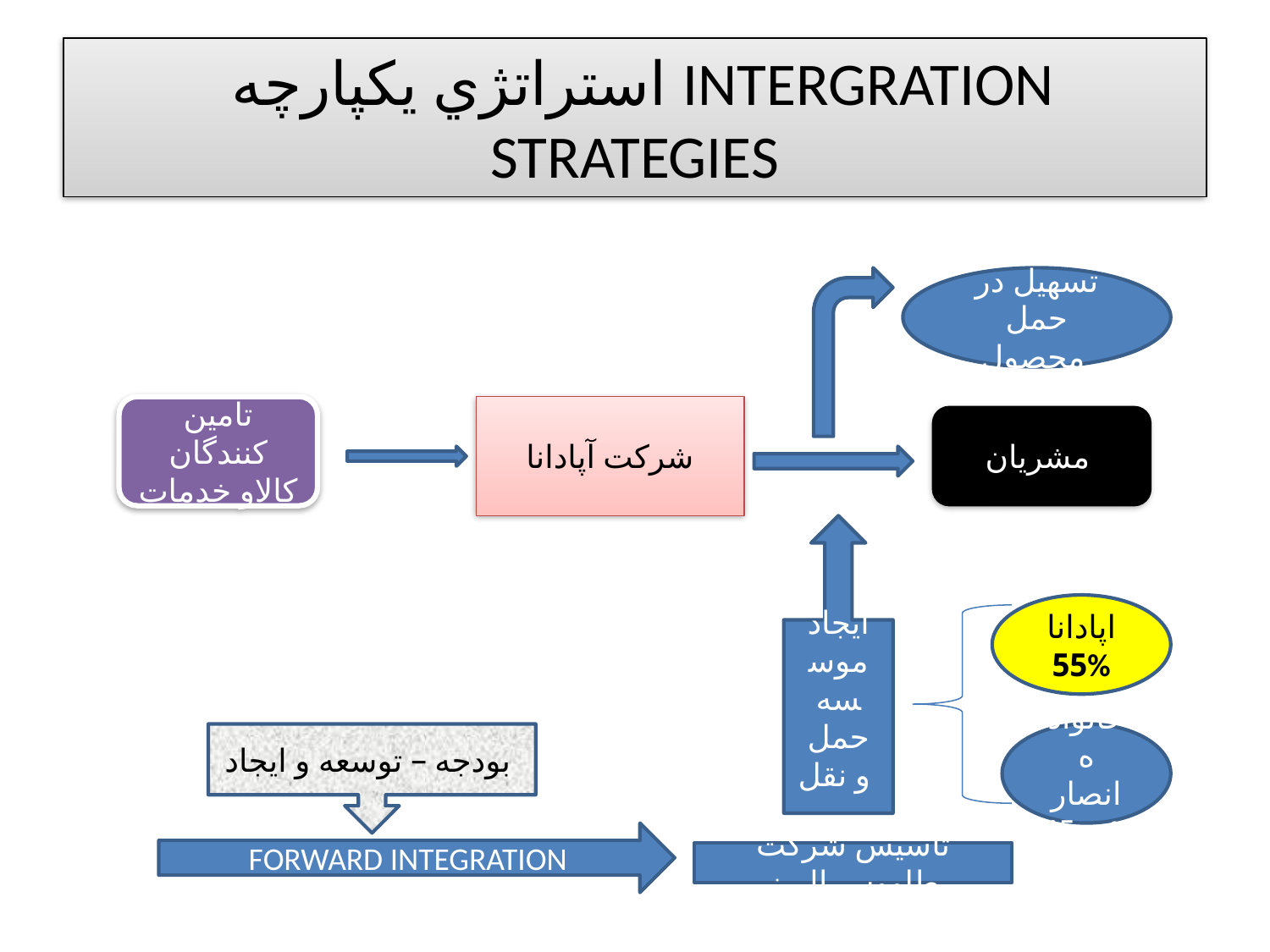

# استراتژي يكپارچه INTERGRATION STRATEGIES

تسهیل در حمل محصول
تامین کنندگان کالاو خدمات
شرکت آپادانا
مشریان

ایجاد موسسه حمل و نقل

اپادانا 55%

بودجه – توسعه و ایجاد
خانواده انصاری 45%
FORWARD INTEGRATION
تاسیس شرکت طاووس البرز